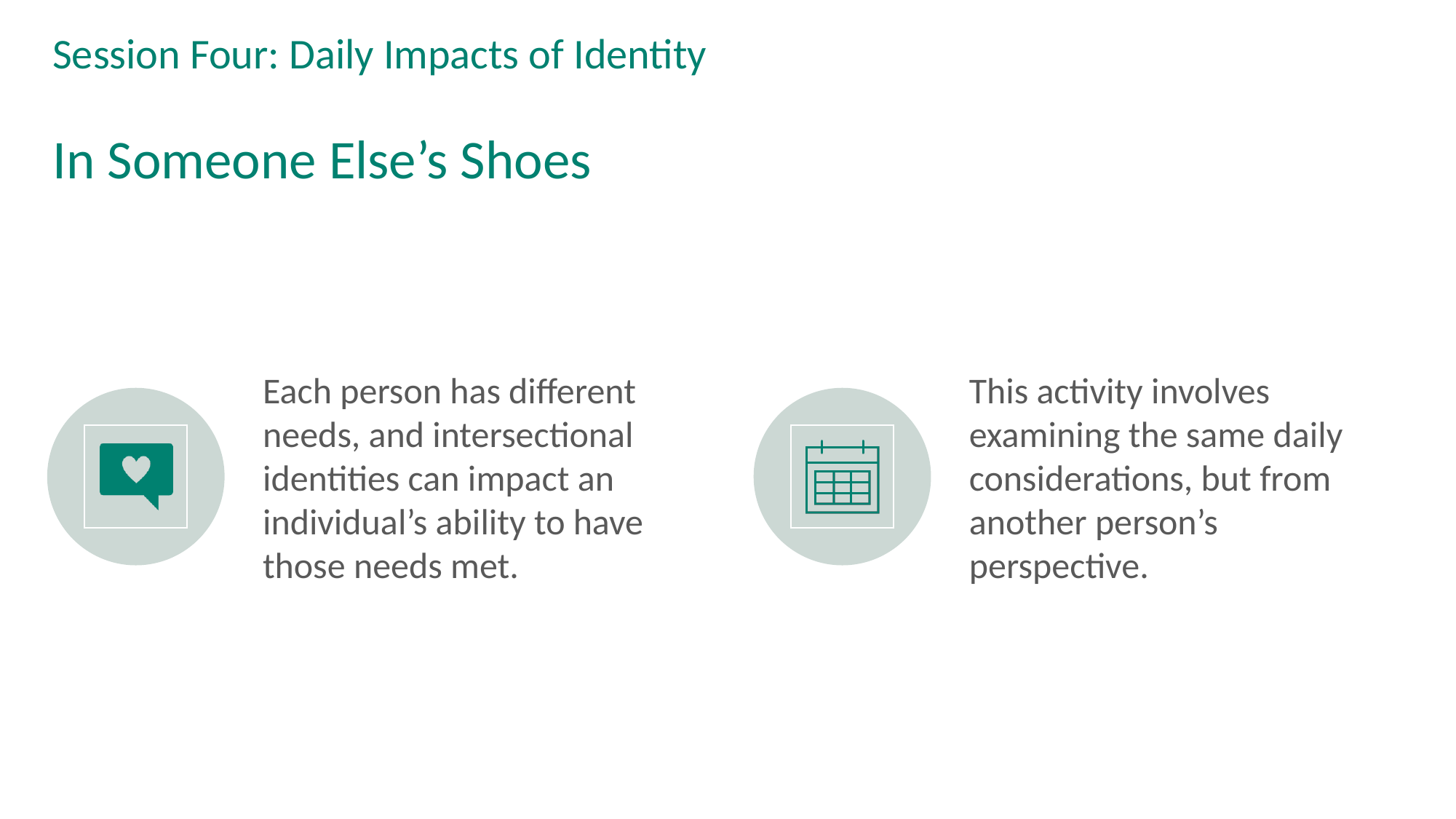

# Session Four: Daily Impacts of Identity
In Someone Else’s Shoes
Each person has different needs, and intersectional identities can impact an individual’s ability to have those needs met.
This activity involves examining the same daily considerations, but from another person’s perspective.